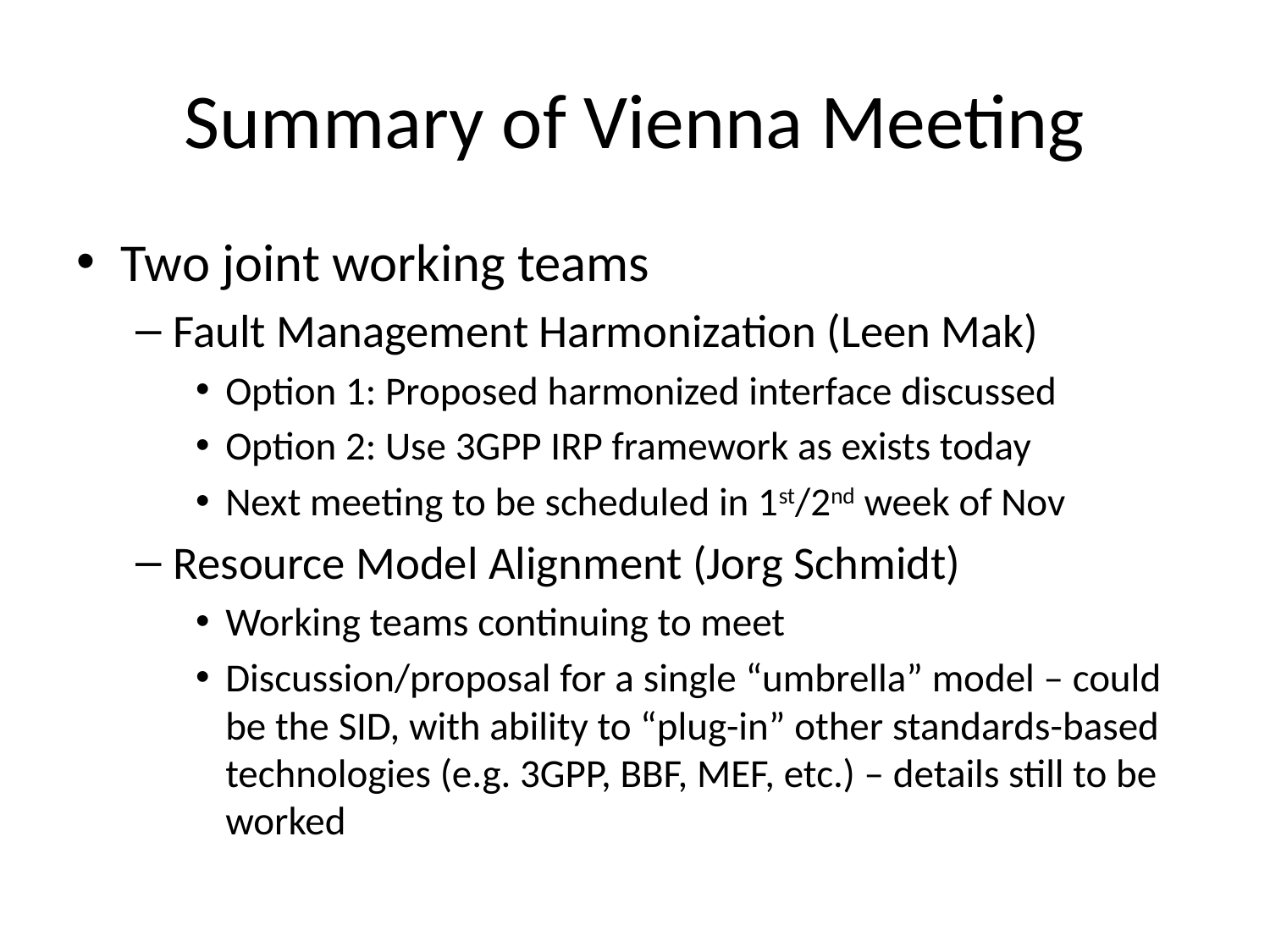

# Summary of Vienna Meeting
Two joint working teams
Fault Management Harmonization (Leen Mak)
Option 1: Proposed harmonized interface discussed
Option 2: Use 3GPP IRP framework as exists today
Next meeting to be scheduled in 1st/2nd week of Nov
Resource Model Alignment (Jorg Schmidt)
Working teams continuing to meet
Discussion/proposal for a single “umbrella” model – could be the SID, with ability to “plug-in” other standards-based technologies (e.g. 3GPP, BBF, MEF, etc.) – details still to be worked